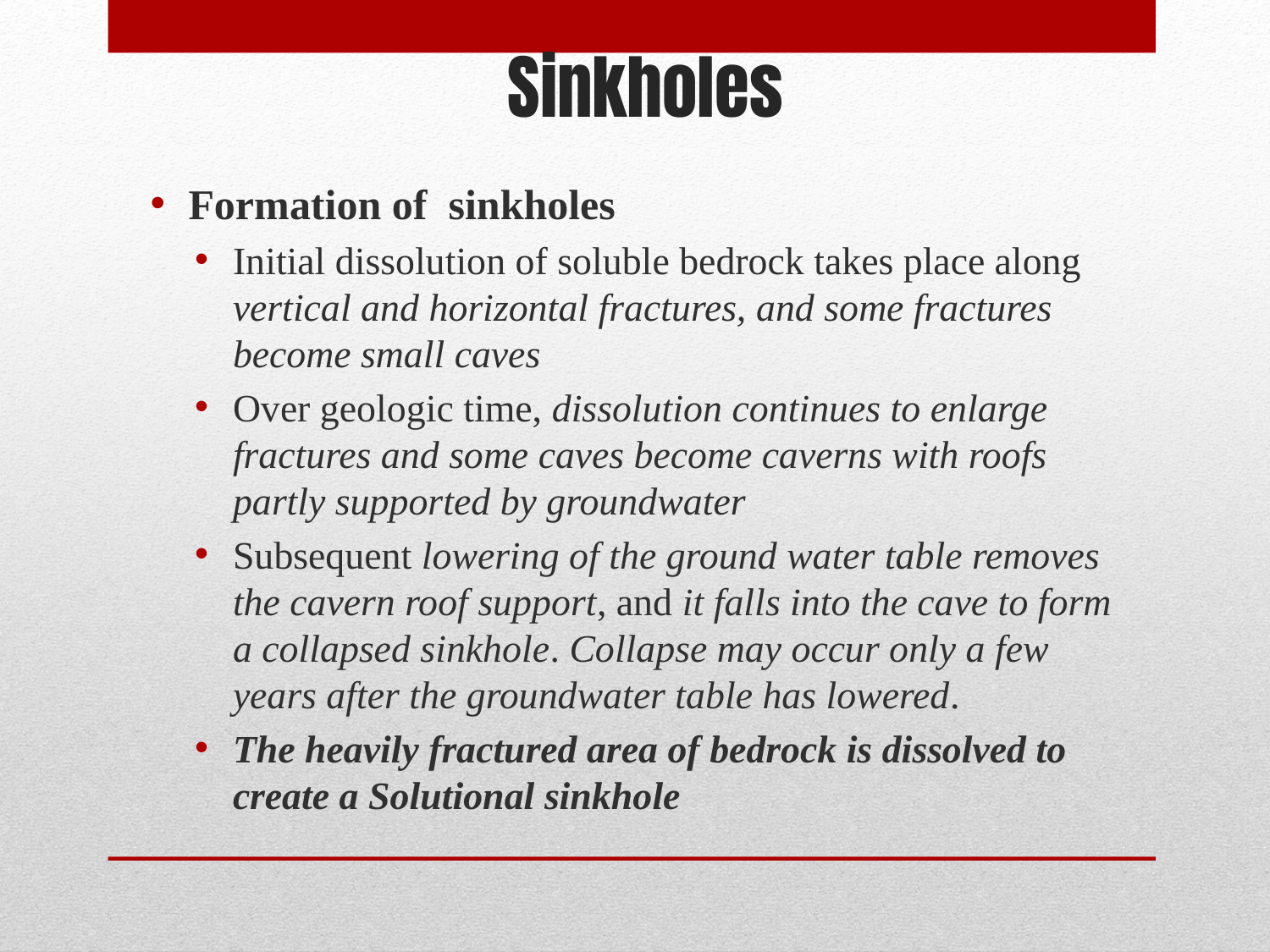

Sinkholes
Formation of  sinkholes
Initial dissolution of soluble bedrock takes place along vertical and horizontal fractures, and some fractures become small caves
Over geologic time, dissolution continues to enlarge fractures and some caves become caverns with roofs partly supported by groundwater
Subsequent lowering of the ground water table removes the cavern roof support, and it falls into the cave to form a collapsed sinkhole. Collapse may occur only a few years after the groundwater table has lowered.
The heavily fractured area of bedrock is dissolved to create a Solutional sinkhole